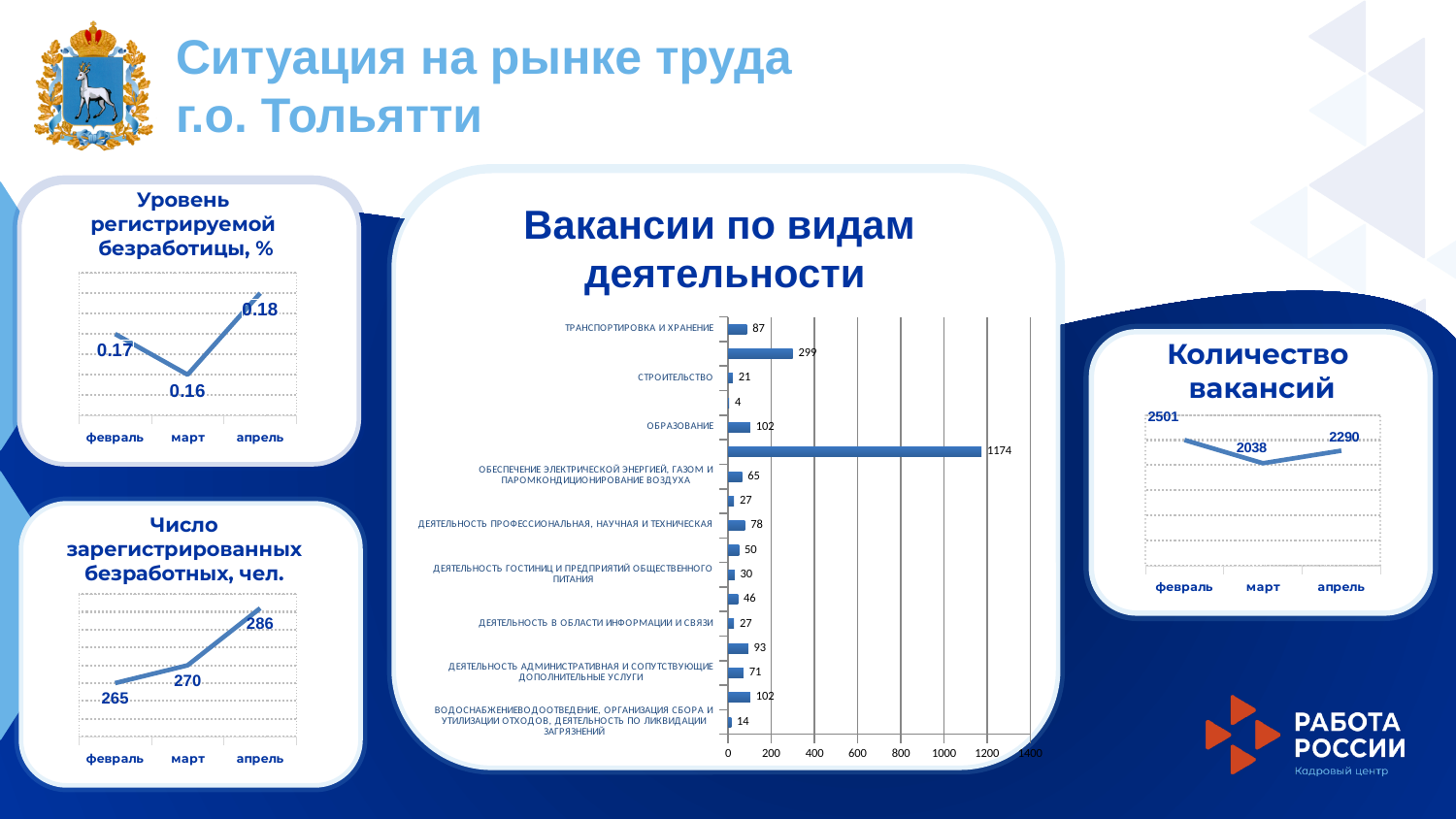

Ситуация на рынке труда
г.о. Тольятти

Уровень
регистрируемой
безработицы, %
Вакансии по видам
деятельности

### Chart

| Category | Уровень |
|---|---|
| февраль | 0.17 |
| март | 0.16 |
| апрель | 0.18 |

### Chart

| Category | Вакансии |
|---|---|
| ВОДОСНАБЖЕНИЕВОДООТВЕДЕНИЕ, ОРГАНИЗАЦИЯ СБОРА И УТИЛИЗАЦИИ ОТХОДОВ, ДЕЯТЕЛЬНОСТЬ ПО ЛИКВИДАЦИИ ЗАГРЯЗНЕНИЙ | 14.0 |
| ГОСУДАРСТВЕННОЕ УПРАВЛЕНИЕ И ОБЕСПЕЧЕНИЕ ВОЕННОЙ БЕЗОПАСНОСТИСОЦИАЛЬНОЕ ОБЕСПЕЧЕНИЕ | 102.0 |
| ДЕЯТЕЛЬНОСТЬ АДМИНИСТРАТИВНАЯ И СОПУТСТВУЮЩИЕ ДОПОЛНИТЕЛЬНЫЕ УСЛУГИ | 71.0 |
| ДЕЯТЕЛЬНОСТЬ В ОБЛАСТИ ЗДРАВООХРАНЕНИЯ И СОЦИАЛЬНЫХ УСЛУГ | 93.0 |
| ДЕЯТЕЛЬНОСТЬ В ОБЛАСТИ ИНФОРМАЦИИ И СВЯЗИ | 27.0 |
| ДЕЯТЕЛЬНОСТЬ В ОБЛАСТИ КУЛЬТУРЫ, СПОРТА, ОРГАНИЗАЦИИ ДОСУГА И РАЗВЛЕЧЕНИЙ | 46.0 |
| ДЕЯТЕЛЬНОСТЬ ГОСТИНИЦ И ПРЕДПРИЯТИЙ ОБЩЕСТВЕННОГО ПИТАНИЯ | 30.0 |
| ДЕЯТЕЛЬНОСТЬ ПО ОПЕРАЦИЯМ С НЕДВИЖИМЫМ ИМУЩЕСТВОМ | 50.0 |
| ДЕЯТЕЛЬНОСТЬ ПРОФЕССИОНАЛЬНАЯ, НАУЧНАЯ И ТЕХНИЧЕСКАЯ | 78.0 |
| ДЕЯТЕЛЬНОСТЬ ФИНАНСОВАЯ И СТРАХОВАЯ | 27.0 |
| ОБЕСПЕЧЕНИЕ ЭЛЕКТРИЧЕСКОЙ ЭНЕРГИЕЙ, ГАЗОМ И ПАРОМКОНДИЦИОНИРОВАНИЕ ВОЗДУХА | 65.0 |
| ОБРАБАТЫВАЮЩИЕ ПРОИЗВОДСТВА | 1174.0 |
| ОБРАЗОВАНИЕ | 102.0 |
| ПРЕДОСТАВЛЕНИЕ ПРОЧИХ ВИДОВ УСЛУГ | 4.0 |
| СТРОИТЕЛЬСТВО | 21.0 |
| ТОРГОВЛЯ ОПТОВАЯ И РОЗНИЧНАЯРЕМОНТ АВТОТРАНСПОРТНЫХ СРЕДСТВ И МОТОЦИКЛОВ | 299.0 |
| ТРАНСПОРТИРОВКА И ХРАНЕНИЕ | 87.0 |
Количество
вакансий

### Chart

| Category | Ряд 1 |
|---|---|
| февраль | 2501.0 |
| март | 2038.0 |
| апрель | 2290.0 |
Число
зарегистрированных
безработных, чел.

### Chart

| Category | Ряд 1 |
|---|---|
| февраль | 265.0 |
| март | 270.0 |
| апрель | 286.0 |